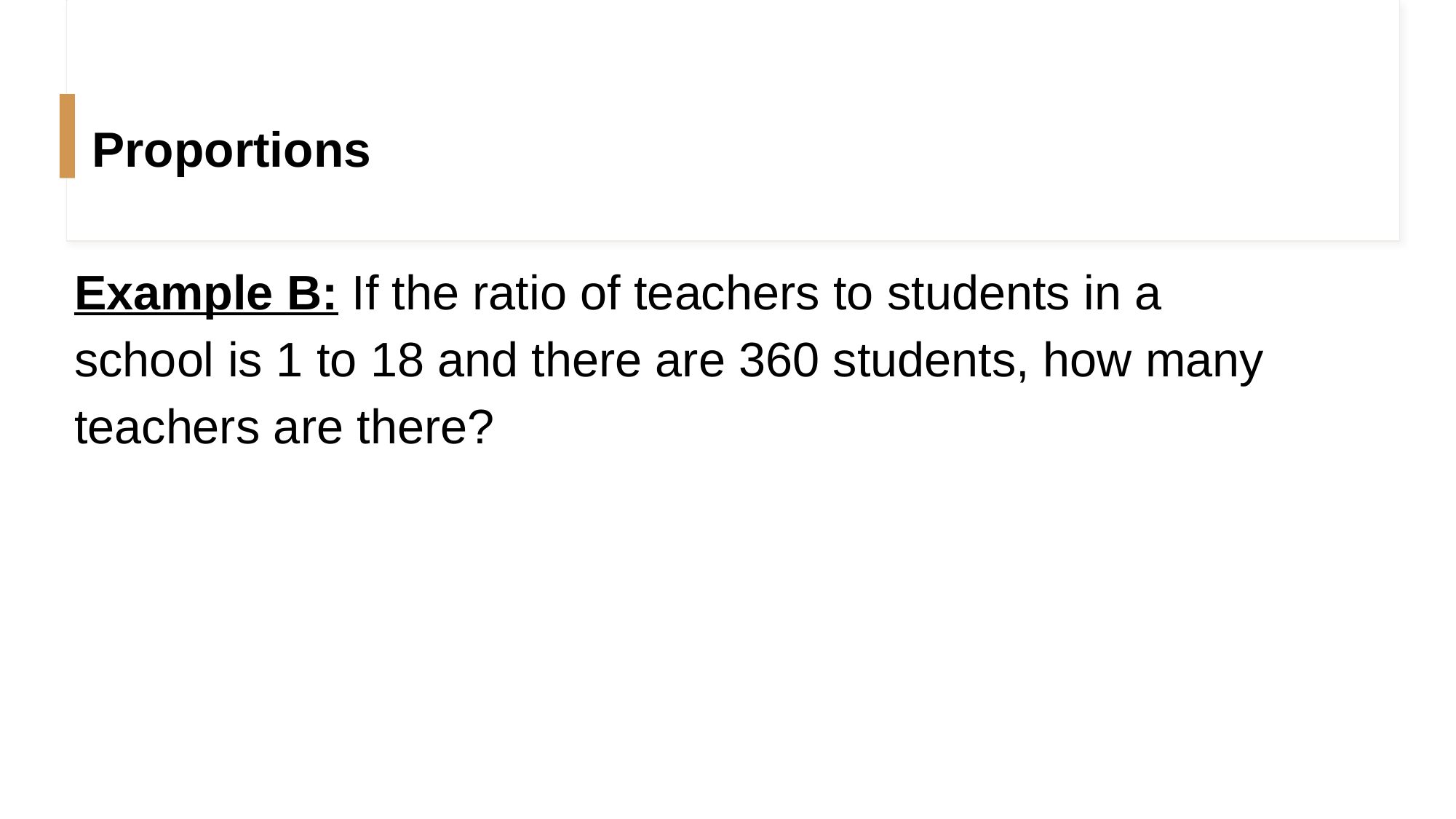

# Proportions
Example B: If the ratio of teachers to students in a school is 1 to 18 and there are 360 students, how many teachers are there?